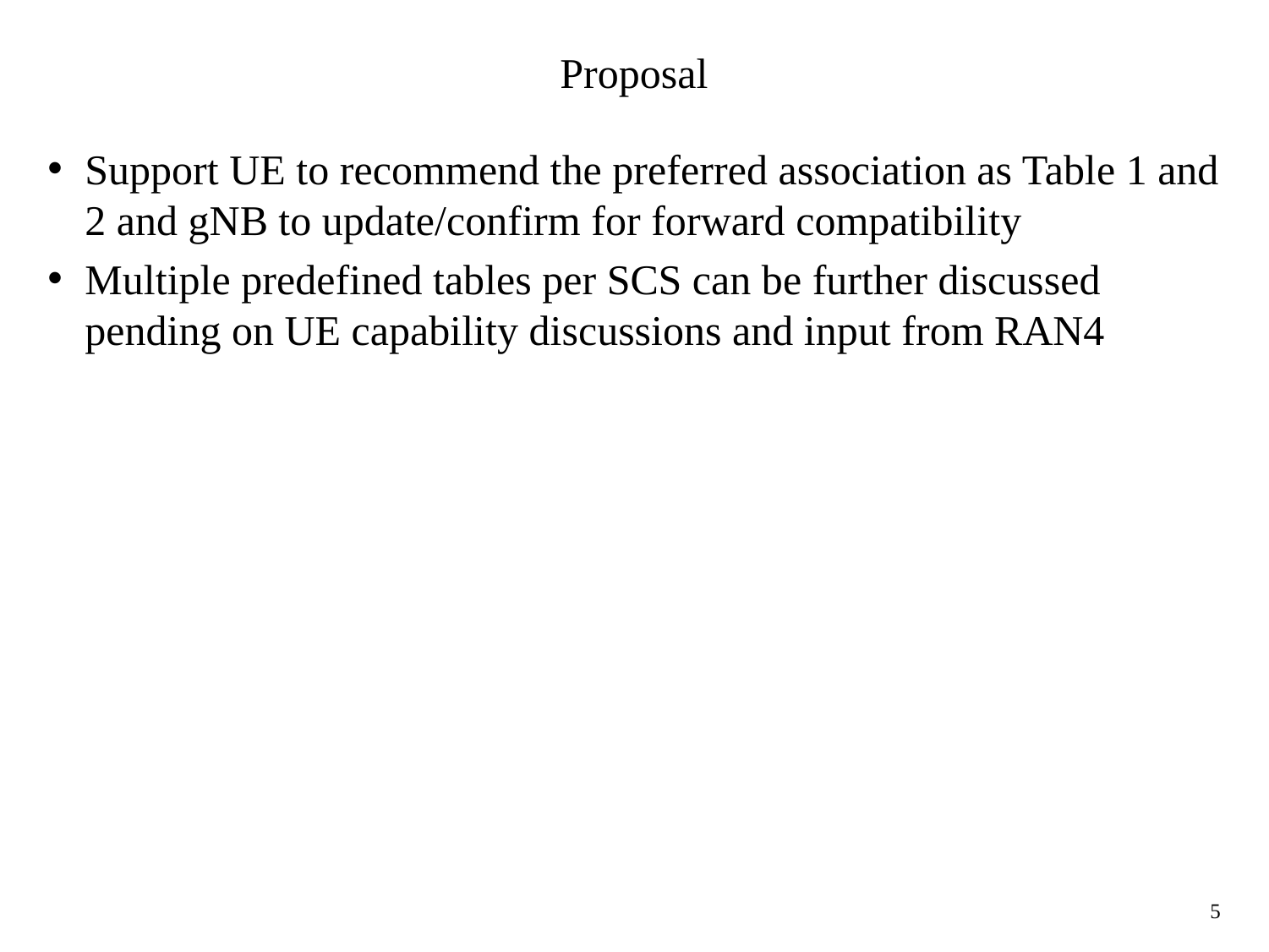

# Proposal
Support UE to recommend the preferred association as Table 1 and 2 and gNB to update/confirm for forward compatibility
Multiple predefined tables per SCS can be further discussed pending on UE capability discussions and input from RAN4

5